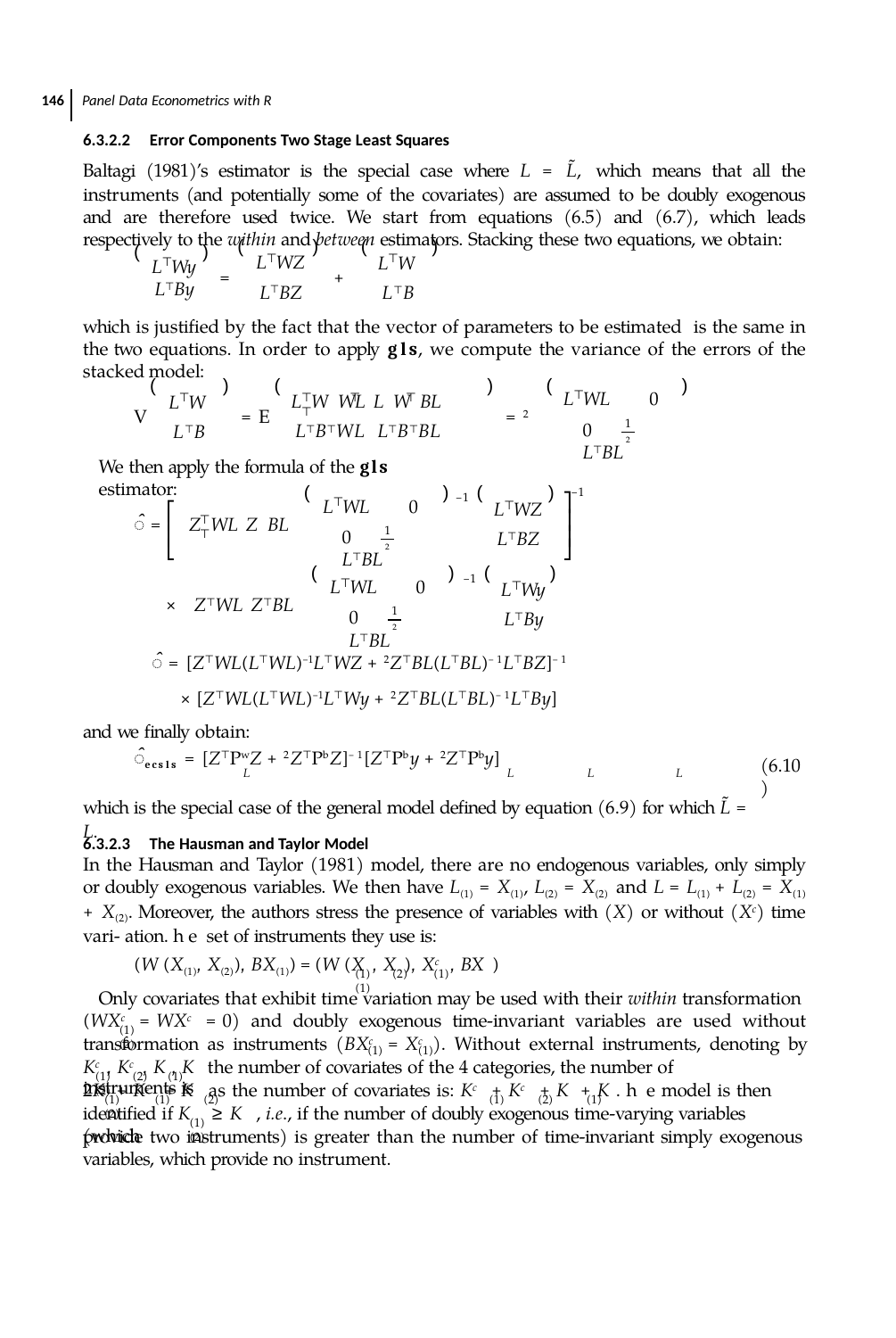

146  Panel Data Econometrics with R

6.3.2.2  Error Components Two Stage Least Squares
Baltagi (1981)’s estimator is the special case where L = L̃, which means that all the instruments (and potentially some of the covariates) are assumed to be doubly exogenous and are therefore used twice. We start from equations (6.5) and (6.7), which leads respectively to the within and between estimators. Stacking these two equations, we obtain:

(	)	(	)
(	)
L W
L⊤B
L WZ L⊤BZ
⊤
⊤
⊤
L Wy L⊤By
 +
=
which is justiﬁed by the fact that the vector of parameters to be estimated  is the same in the two equations. In order to apply gls, we compute the variance of the errors of the stacked model:
(	)	(	)	(
)
L WL	0
0	L⊤BL
L W
L⊤B
L W WL L W BL L⊤B⊤WL L⊤B⊤BL
⊤
⊤
⊤	⊤	⊤	⊤
V
= E
= 2
1
2

We then apply the formula of the gls estimator:
)
(	)	(
–1
L WL	0
0	L⊤BL
–1
L WZ L⊤BZ
⎡
⎤
⊤
⊤

⎢
⎥
⊤	⊤
̂ =	Z WL Z BL
1
2
⎢
⎥
⎣
⎦

)	(
(
)
L WL	0
0	L⊤BL
–1
L Wy L⊤By
⊤
⊤

×  Z⊤WL Z⊤BL
1
2

̂ = [Z⊤WL(L⊤WL)–1L⊤WZ + 2Z⊤BL(L⊤BL)–1L⊤BZ]–1
× [Z⊤WL(L⊤WL)–1L⊤Wy + 2Z⊤BL(L⊤BL)–1L⊤By]
and we ﬁnally obtain:
̂ecsls = [Z⊤PwZ + 2Z⊤PbZ]–1[Z⊤Pby + 2Z⊤Pby]
L	L	L	L
which is the special case of the general model deﬁned by equation (6.9) for which L̃ = L.
(6.10)
6.3.2.3  The Hausman and Taylor Model
In the Hausman and Taylor (1981) model, there are no endogenous variables, only simply or doubly exogenous variables. We then have L(1) = X(1), L(2) = X(2) and L = L(1) + L(2) = X(1) + X(2). Moreover, the authors stress the presence of variables with (X) or without (Xc) time vari- ation. he set of instruments they use is:
(W (X(1), X(2)), BX(1)) = (W (X , X ), Xc , BX )
(1)	(2)	(1)	(1)
Only covariates that exhibit time variation may be used with their within transformation
(WXc  = WXc  = 0) and doubly exogenous time-invariant variables are used without
(1)	(2)
transformation as instruments (BXc  = Xc ). Without external instruments, denoting by
(1)	(1)
Kc , Kc , K , K the number of covariates of the 4 categories, the number of instruments is
(1)	(2)	(1)	(2)
2K + Kc + K as the number of covariates is: Kc + Kc + K + K . he model is then
(1)	(1)	(2)	(1)	(2)	(1)	(2)

identiﬁed if K	≥ K , i.e., if the number of doubly exogenous time-varying variables (which
(1)	(2)
provide two instruments) is greater than the number of time-invariant simply exogenous variables, which provide no instrument.